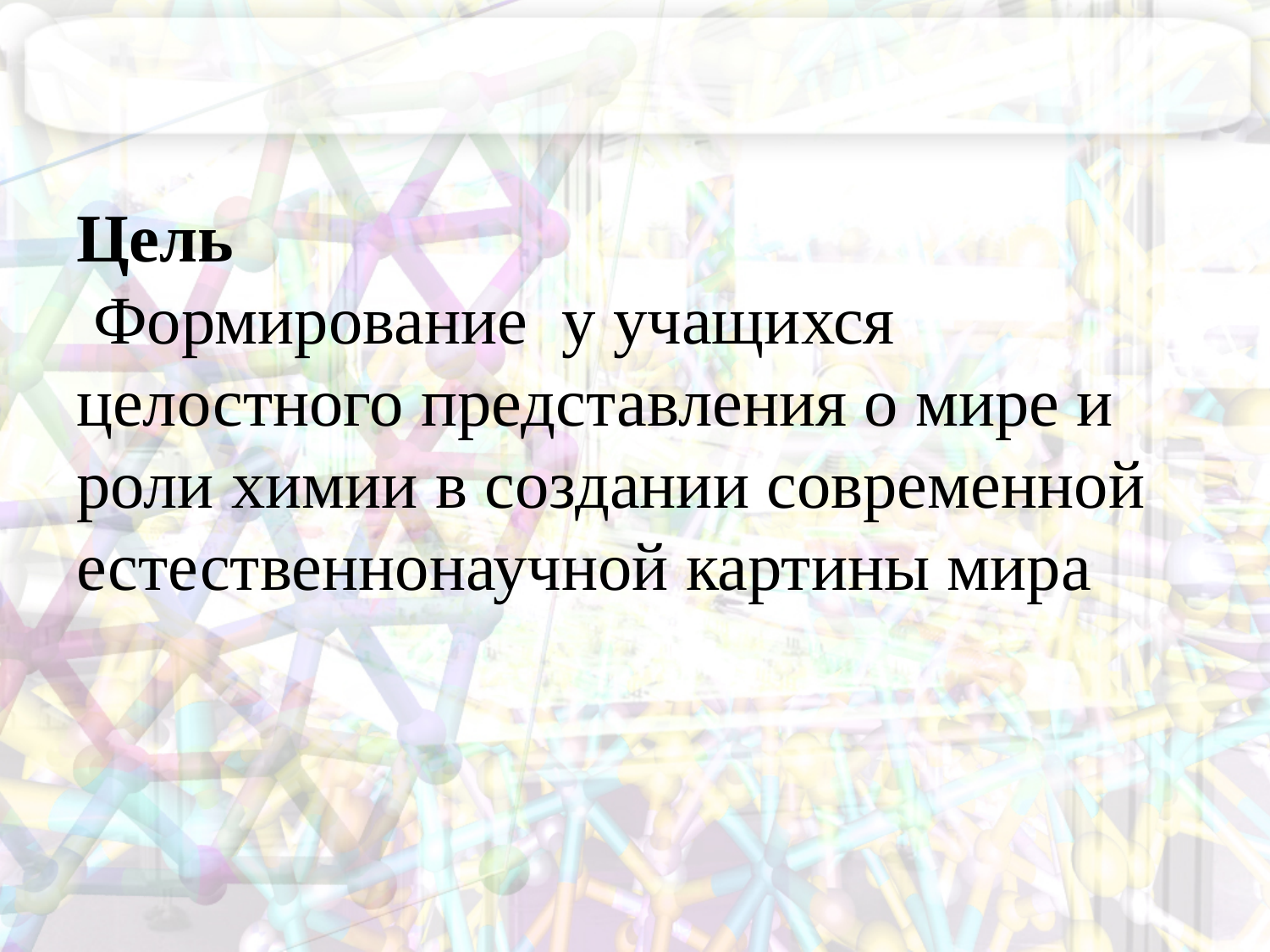

# Цель Формирование  у учащихся целостного представления о мире и роли химии в создании современной естественнонаучной картины мира